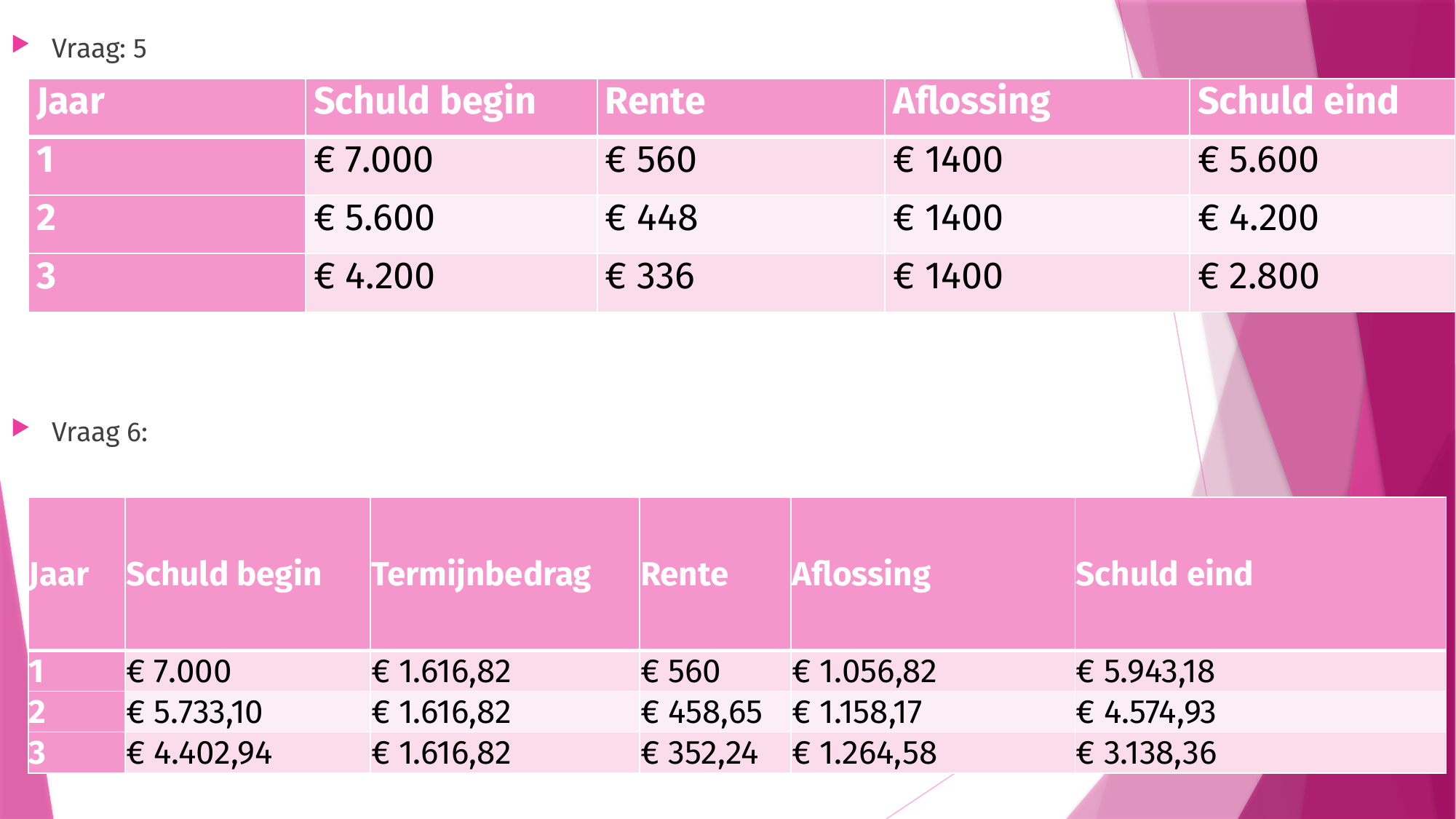

Vraag: 5

Vraag 6:

#
| Jaar | Schuld begin | Rente | Aflossing | Schuld eind |
| --- | --- | --- | --- | --- |
| 1 | € 7.000 | € 560 | € 1400 | € 5.600 |
| 2 | € 5.600 | € 448 | € 1400 | € 4.200 |
| 3 | € 4.200 | € 336 | € 1400 | € 2.800 |
| Jaar | Schuld begin | Termijnbedrag | Rente | Aflossing | Schuld eind |
| --- | --- | --- | --- | --- | --- |
| 1 | € 7.000 | € 1.616,82 | € 560 | € 1.056,82 | € 5.943,18 |
| 2 | € 5.733,10 | € 1.616,82 | € 458,65 | € 1.158,17 | € 4.574,93 |
| 3 | € 4.402,94 | € 1.616,82 | € 352,24 | € 1.264,58 | € 3.138,36 |